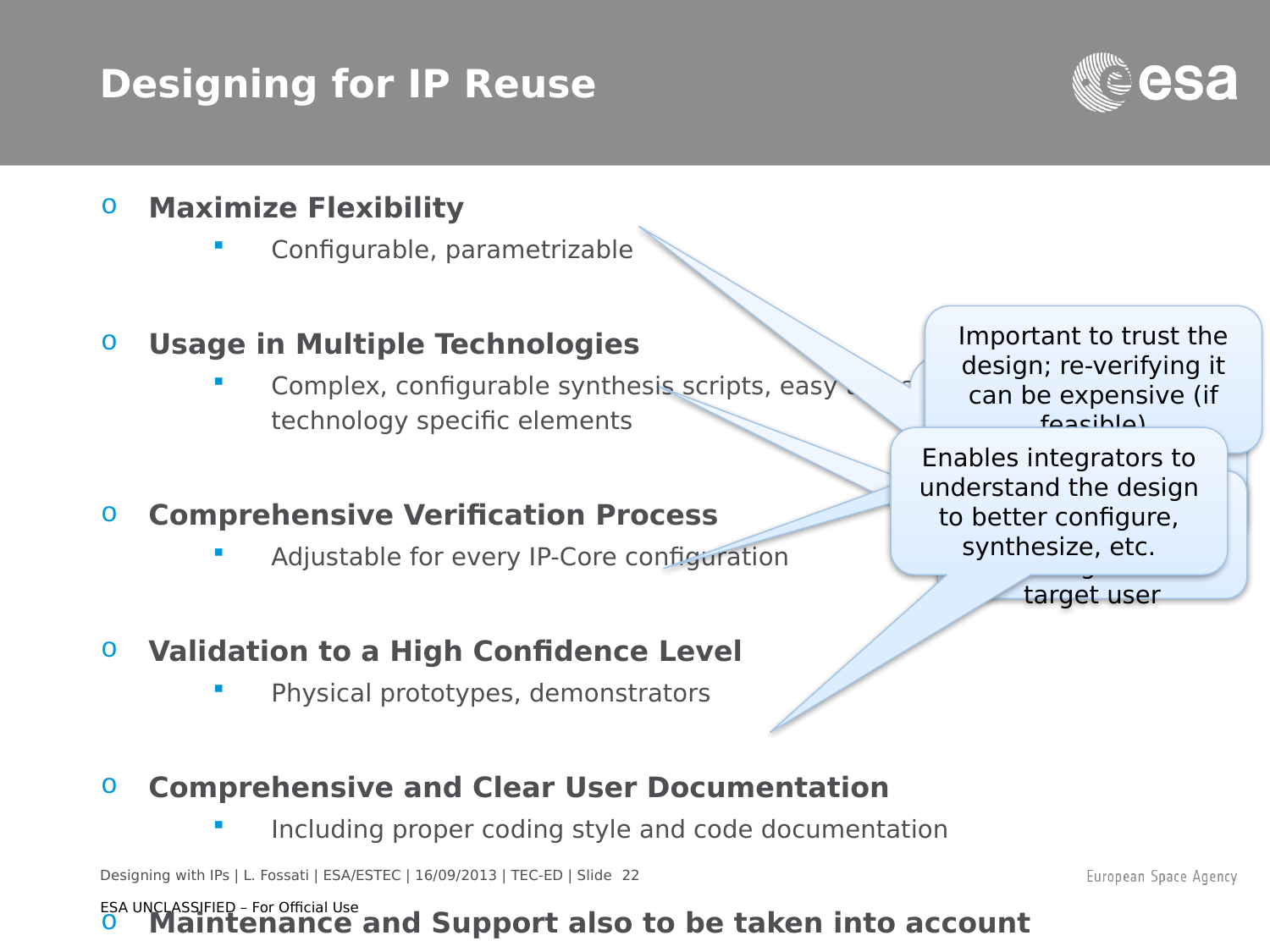

# Designing for IP Reuse
Maximize Flexibility
Configurable, parametrizable

Usage in Multiple Technologies
Complex, configurable synthesis scripts, easy to insert/change/select technology specific elements

Comprehensive Verification Process
Adjustable for every IP-Core configuration

Validation to a High Confidence Level
Physical prototypes, demonstrators

Comprehensive and Clear User Documentation
Including proper coding style and code documentation

Maintenance and Support also to be taken into account
Important to trust the design; re-verifying it can be expensive (if feasible)
Statically (e.g. “generics”) or at runtime (e.g. signals) to enable servicing the widest range of use cases
Enables integrators to understand the design to better configure, synthesize, etc.
Need to easily support the most common technologies of the target user